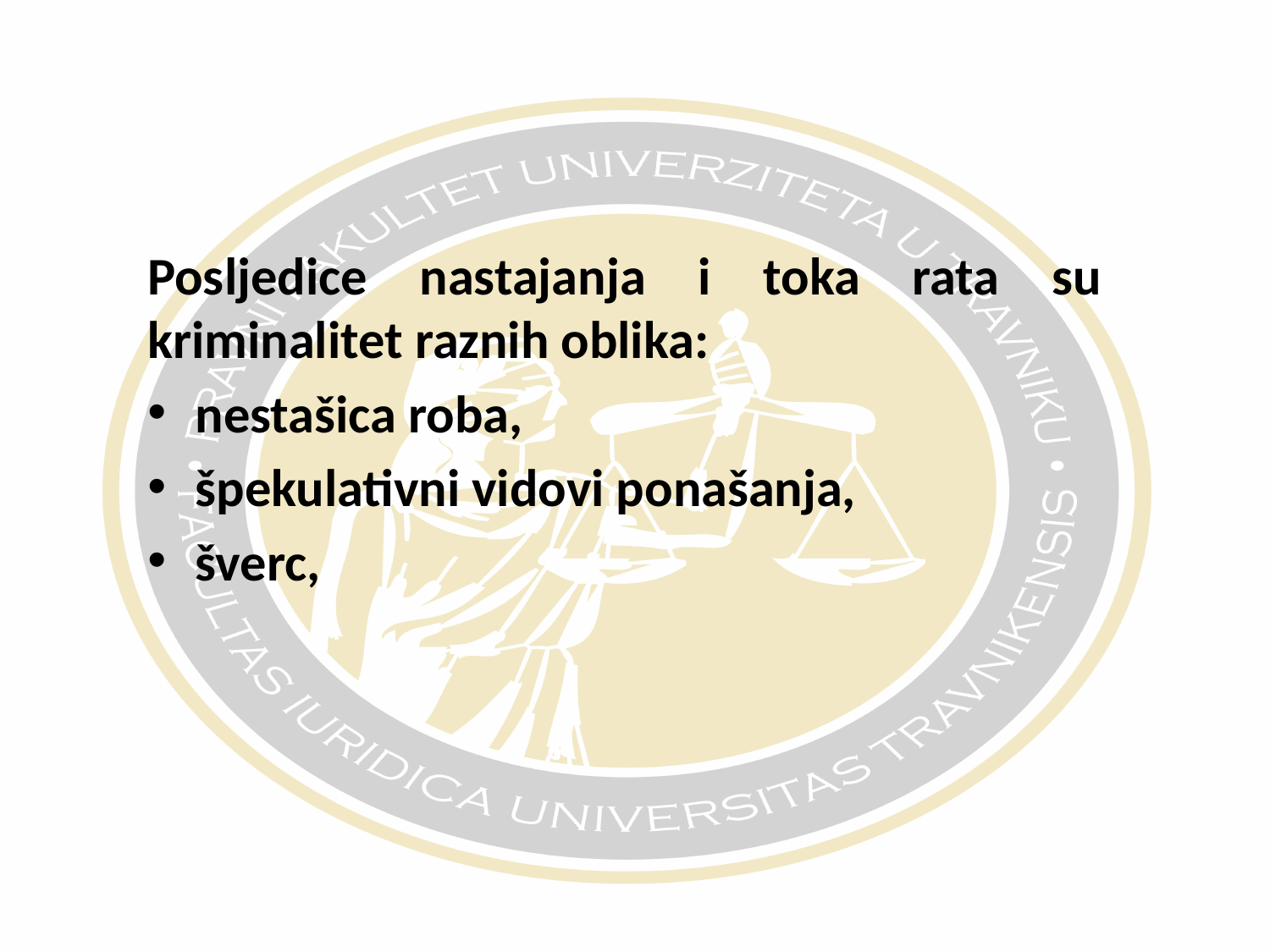

#
Posljedice nastajanja i toka rata su kriminalitet raznih oblika:
nestašica roba,
špekulativni vidovi ponašanja,
šverc,